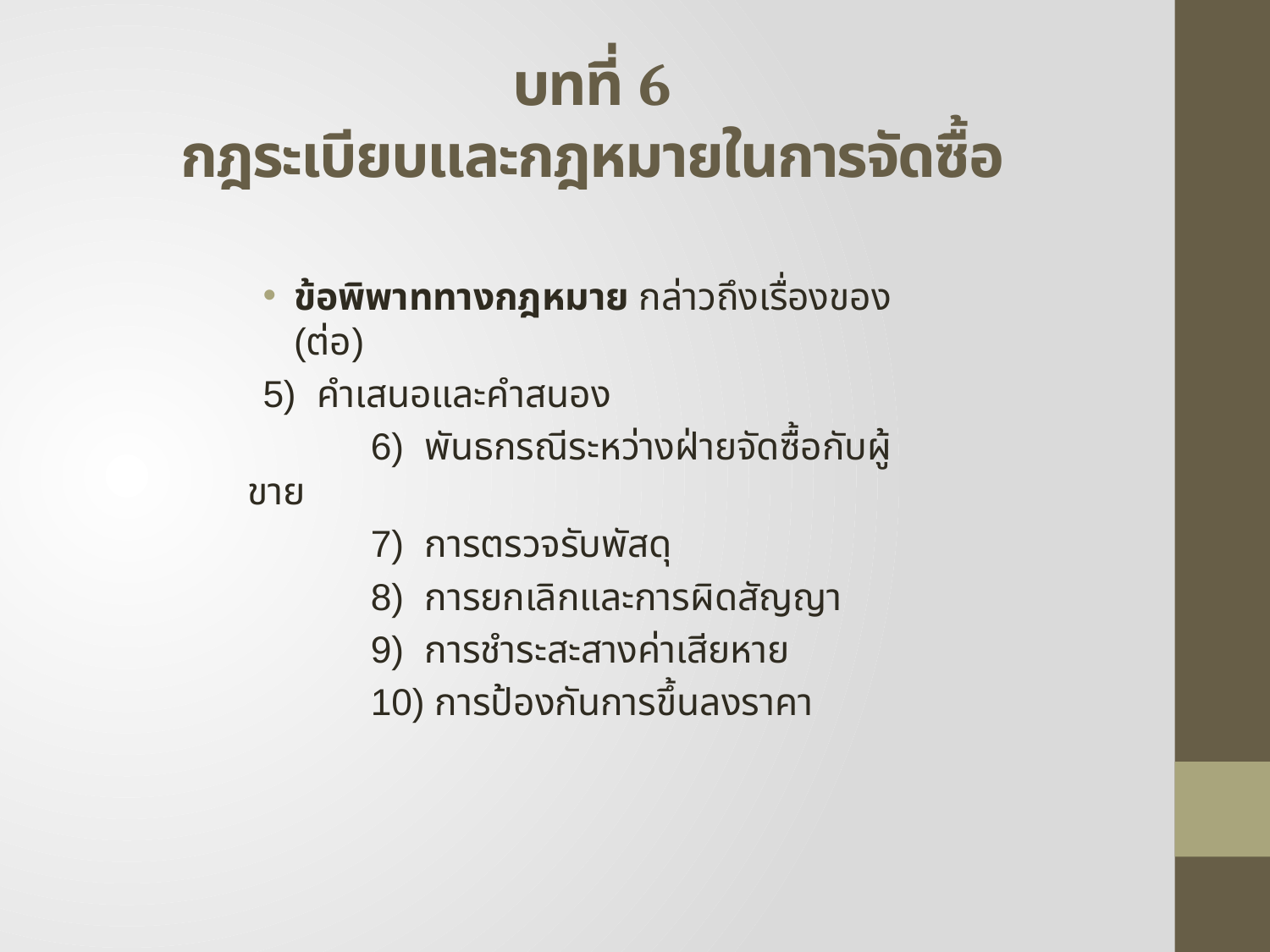

# บทที่ 6 กฎระเบียบและกฎหมายในการจัดซื้อ
ข้อพิพาททางกฎหมาย กล่าวถึงเรื่องของ (ต่อ)
	5)  คำเสนอและคำสนอง
	6)  พันธกรณีระหว่างฝ่ายจัดซื้อกับผู้ขาย
	7)  การตรวจรับพัสดุ
	8)  การยกเลิกและการผิดสัญญา
	9)  การชำระสะสางค่าเสียหาย
	10) การป้องกันการขึ้นลงราคา